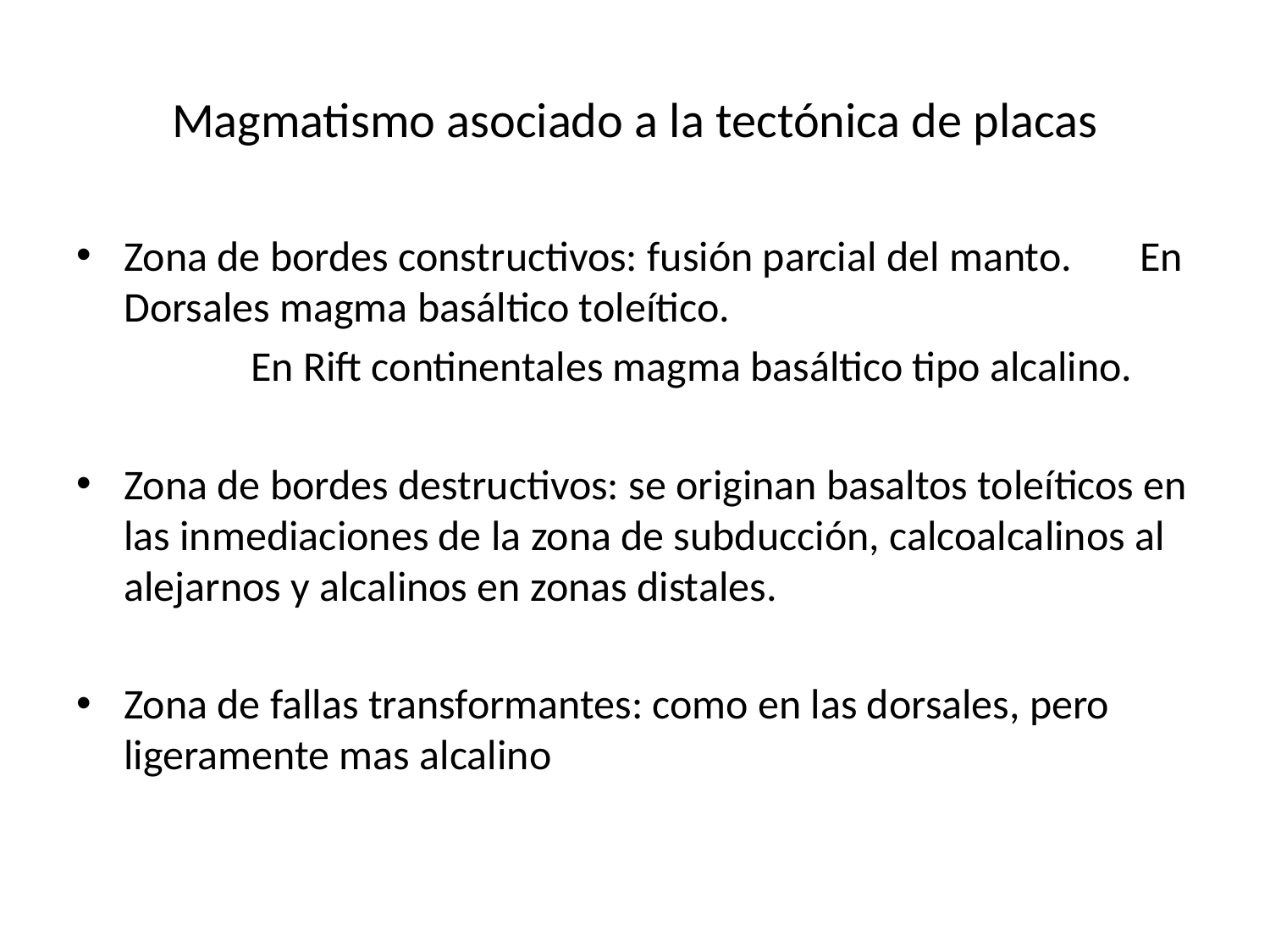

# Magmatismo asociado a la tectónica de placas
Zona de bordes constructivos: fusión parcial del manto.    	En Dorsales magma basáltico toleítico.
		En Rift continentales magma basáltico tipo alcalino.

Zona de bordes destructivos: se originan basaltos toleíticos en las inmediaciones de la zona de subducción, calcoalcalinos al alejarnos y alcalinos en zonas distales.

Zona de fallas transformantes: como en las dorsales, pero ligeramente mas alcalino